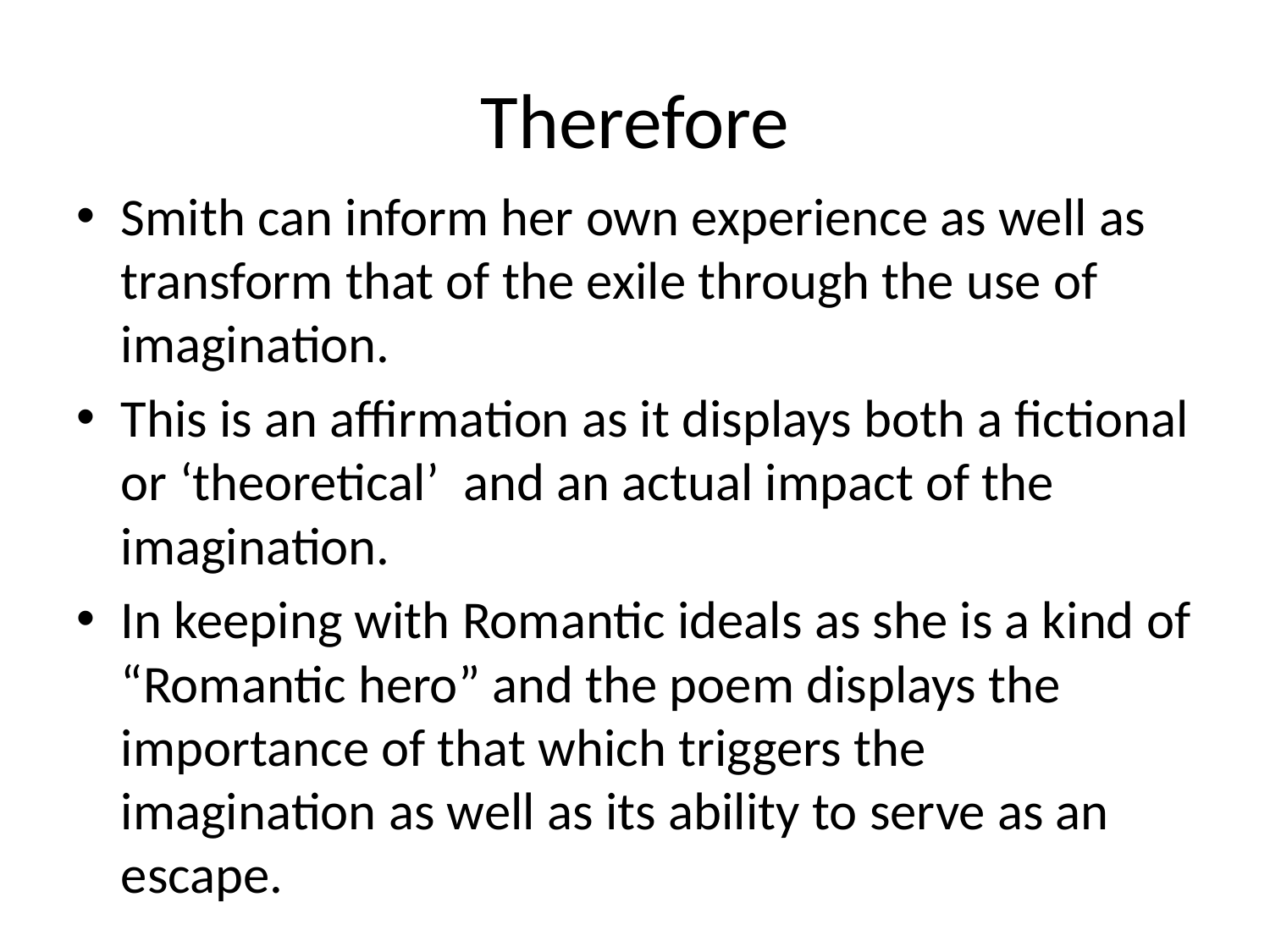

# Therefore
Smith can inform her own experience as well as transform that of the exile through the use of imagination.
This is an affirmation as it displays both a fictional or ‘theoretical’  and an actual impact of the imagination.
In keeping with Romantic ideals as she is a kind of “Romantic hero” and the poem displays the importance of that which triggers the imagination as well as its ability to serve as an escape.